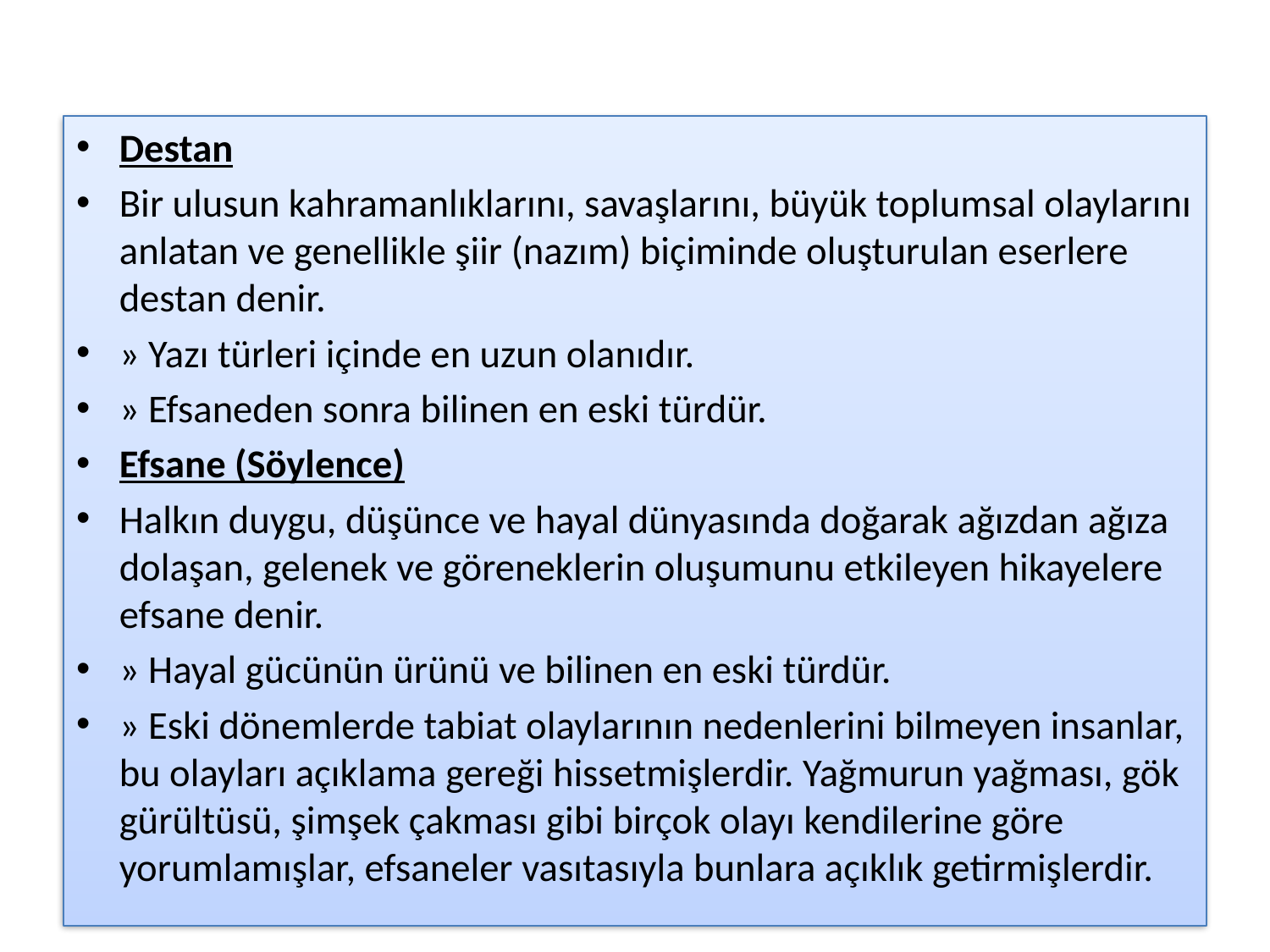

#
Destan
Bir ulusun kahramanlıklarını, savaşlarını, büyük toplumsal olaylarını anlatan ve genellikle şiir (nazım) biçiminde oluşturulan eserlere destan denir.
» Yazı türleri içinde en uzun olanıdır.
» Efsaneden sonra bilinen en eski türdür.
Efsane (Söylence)
Halkın duygu, düşünce ve hayal dünyasında doğarak ağızdan ağıza dolaşan, gelenek ve göreneklerin oluşumunu etkileyen hikayelere efsane denir.
» Hayal gücünün ürünü ve bilinen en eski türdür.
» Eski dönemlerde tabiat olaylarının nedenlerini bilmeyen insanlar, bu olayları açıklama gereği hissetmişlerdir. Yağmurun yağması, gök gürültüsü, şimşek çakması gibi birçok olayı kendilerine göre yorumlamışlar, efsaneler vasıtasıyla bunlara açıklık getirmişlerdir.